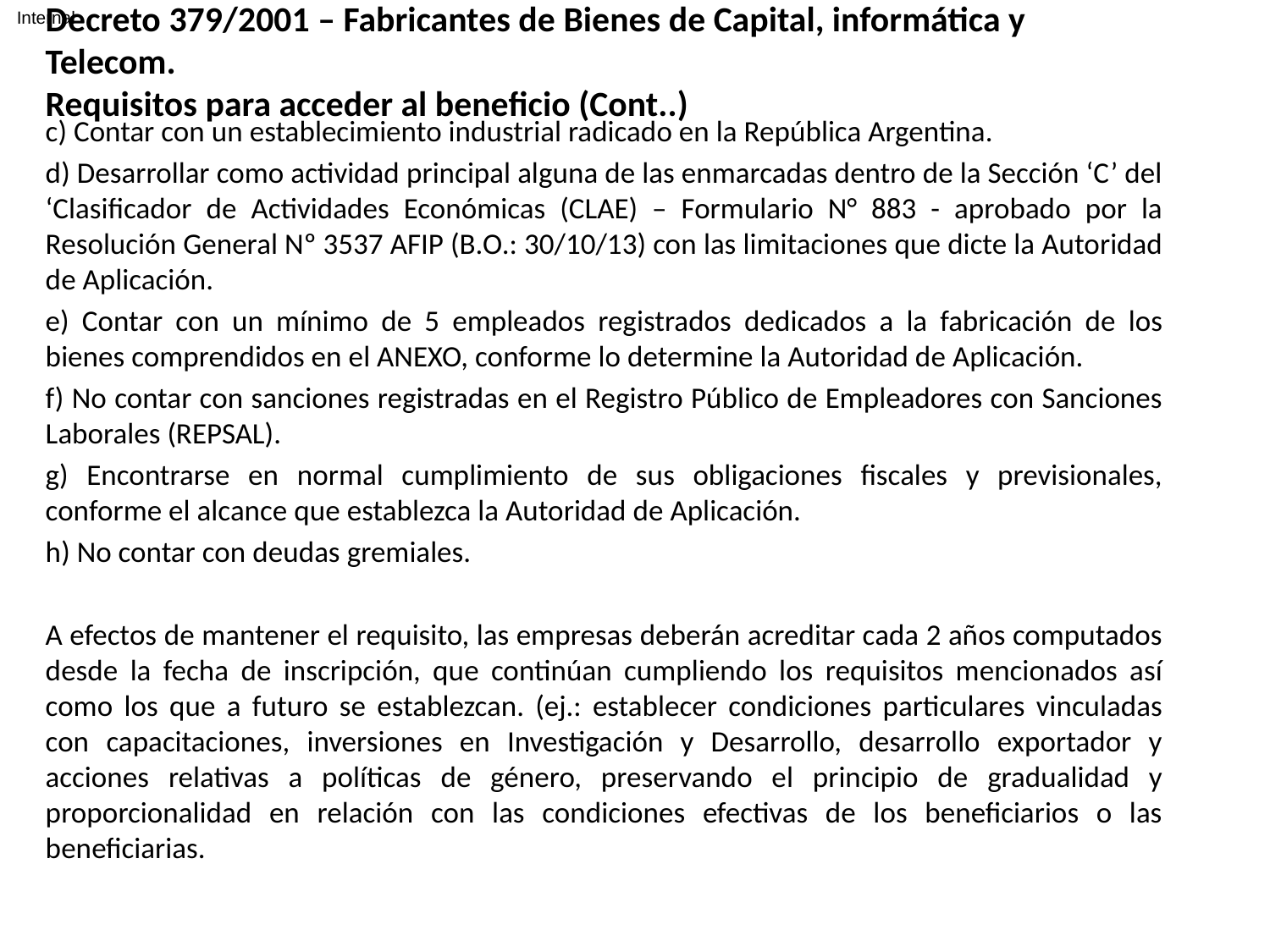

# Decreto 379/2001 – Fabricantes de Bienes de Capital, informática y Telecom. Requisitos para acceder al beneficio (Cont..)
c) Contar con un establecimiento industrial radicado en la República Argentina.
d) Desarrollar como actividad principal alguna de las enmarcadas dentro de la Sección ‘C’ del ‘Clasificador de Actividades Económicas (CLAE) – Formulario N° 883 - aprobado por la Resolución General Nº 3537 AFIP (B.O.: 30/10/13) con las limitaciones que dicte la Autoridad de Aplicación.
e) Contar con un mínimo de 5 empleados registrados dedicados a la fabricación de los bienes comprendidos en el ANEXO, conforme lo determine la Autoridad de Aplicación.
f) No contar con sanciones registradas en el Registro Público de Empleadores con Sanciones Laborales (REPSAL).
g) Encontrarse en normal cumplimiento de sus obligaciones fiscales y previsionales, conforme el alcance que establezca la Autoridad de Aplicación.
h) No contar con deudas gremiales.

A efectos de mantener el requisito, las empresas deberán acreditar cada 2 años computados desde la fecha de inscripción, que continúan cumpliendo los requisitos mencionados así como los que a futuro se establezcan. (ej.: establecer condiciones particulares vinculadas con capacitaciones, inversiones en Investigación y Desarrollo, desarrollo exportador y acciones relativas a políticas de género, preservando el principio de gradualidad y proporcionalidad en relación con las condiciones efectivas de los beneficiarios o las beneficiarias.